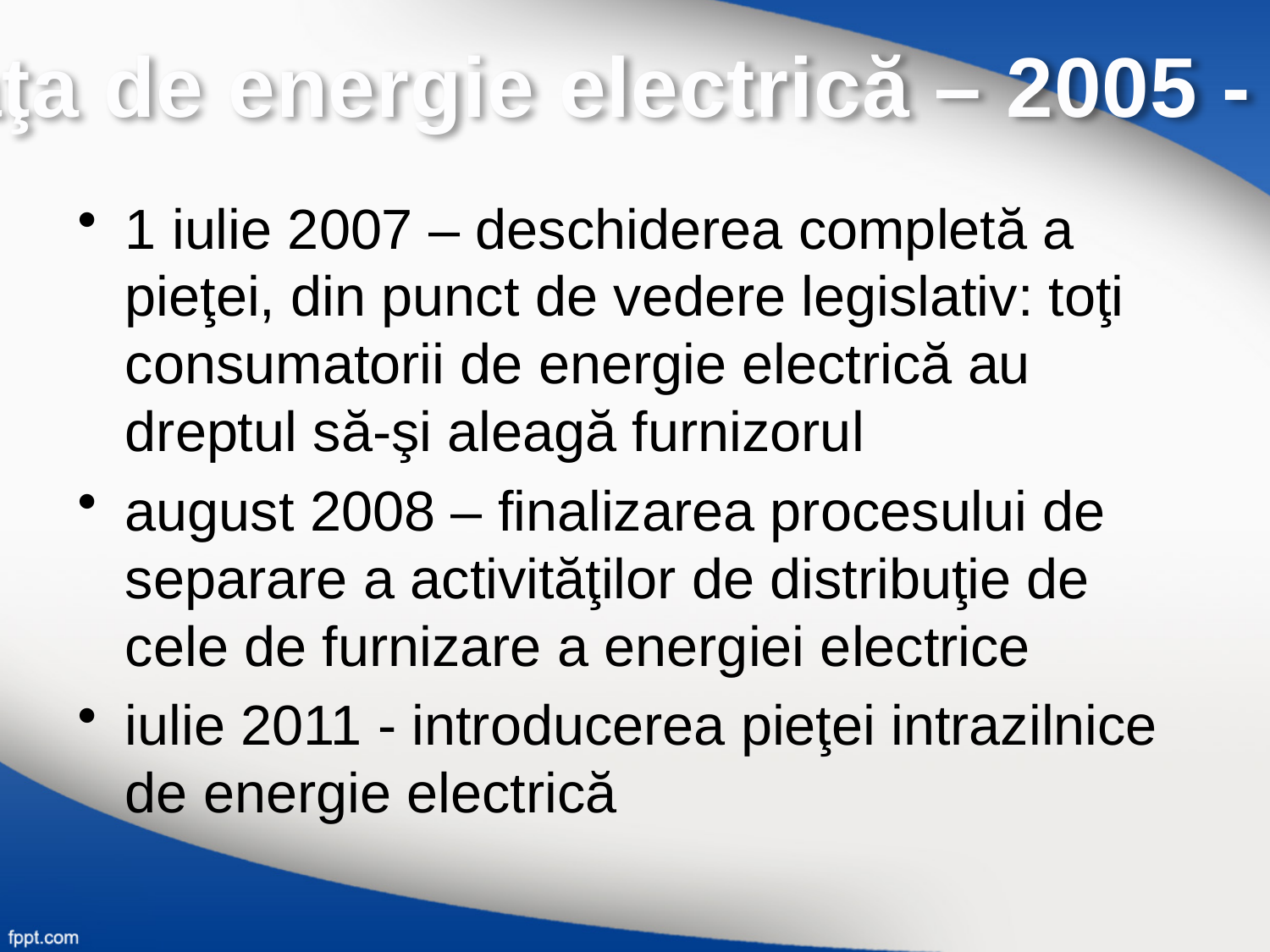

Piaţa de energie electrică – 2005 - azi
1 iulie 2007 – deschiderea completă a pieţei, din punct de vedere legislativ: toţi consumatorii de energie electrică au dreptul să-şi aleagă furnizorul
august 2008 – finalizarea procesului de separare a activităţilor de distribuţie de cele de furnizare a energiei electrice
iulie 2011 - introducerea pieţei intrazilnice de energie electrică